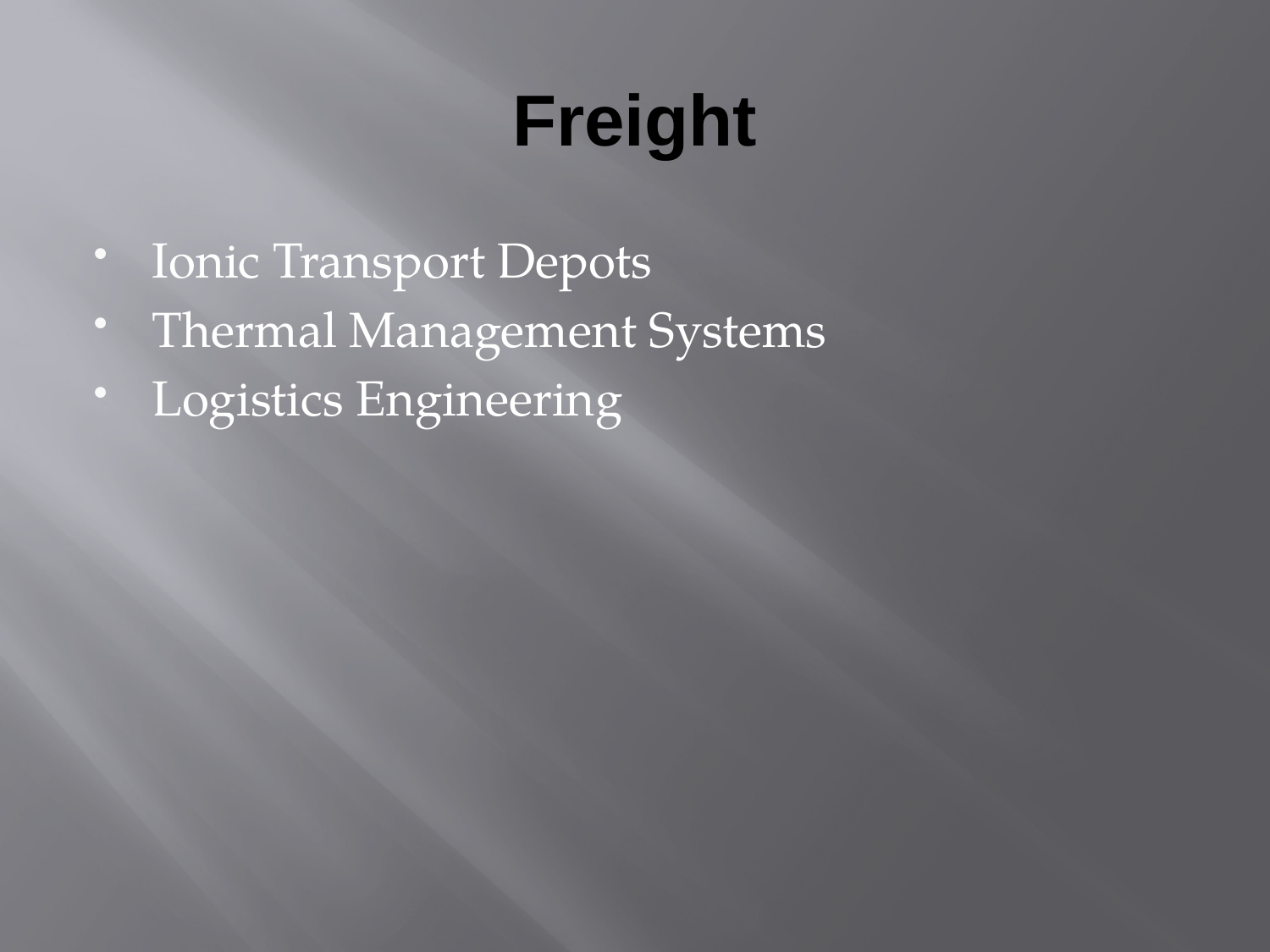

# Freight
Ionic Transport Depots
Thermal Management Systems
Logistics Engineering